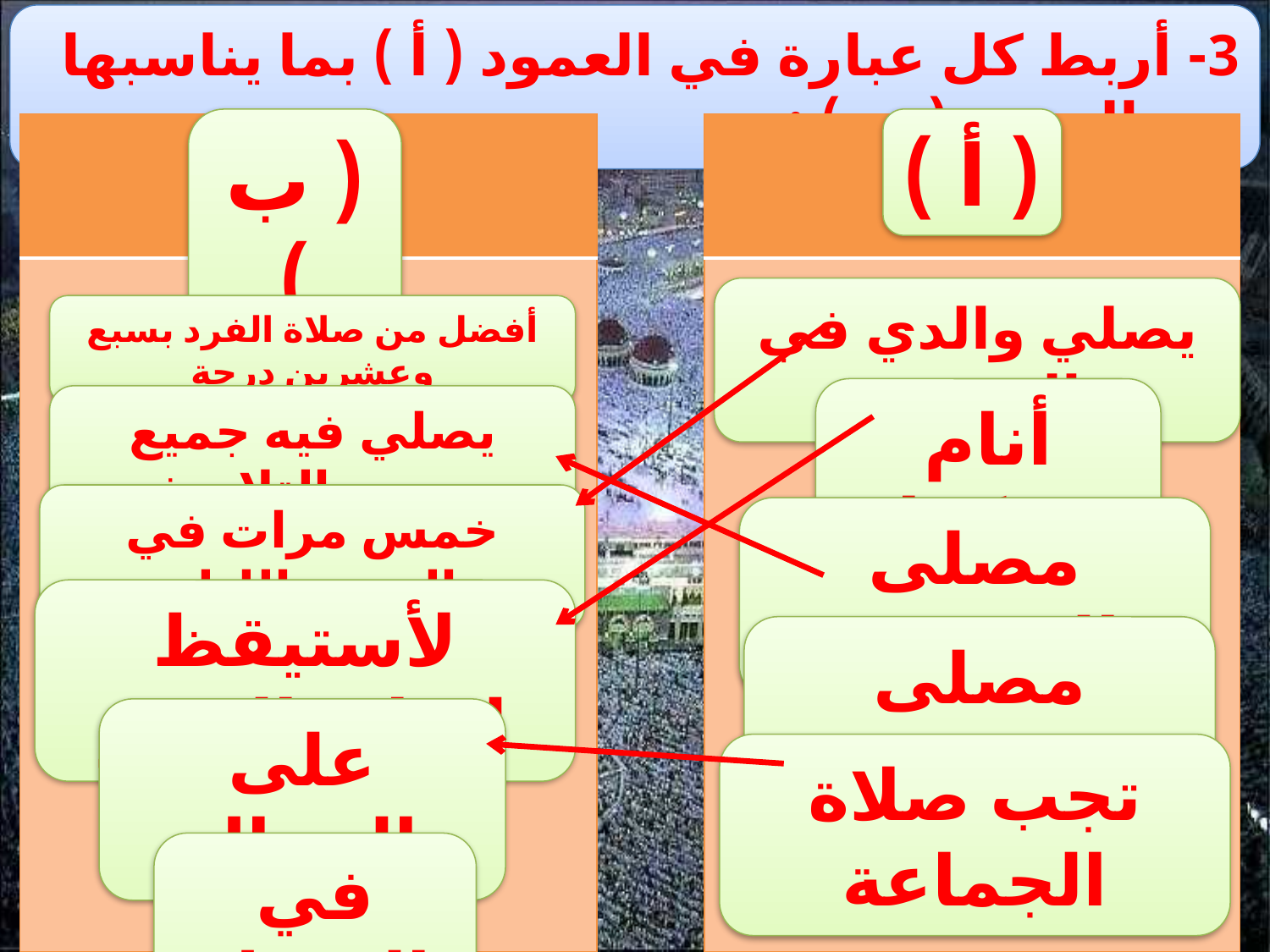

3- أربط كل عبارة في العمود ( أ ) بما يناسبها من العمود ( ب ) :
( أ )
( ب )
|  |
| --- |
|  |
|  |
| --- |
|  |
يصلي والدي في المسجد
أفضل من صلاة الفرد بسبع وعشرين درجة
أنام مبكرا
يصلي فيه جميع جميع التلاميذ
خمس مرات في اليوم والليلة
مصلى المدرسة
لأستيقظ لصلاة الفجر
مصلى المدرسة
على الرجال
تجب صلاة الجماعة
في المنزل